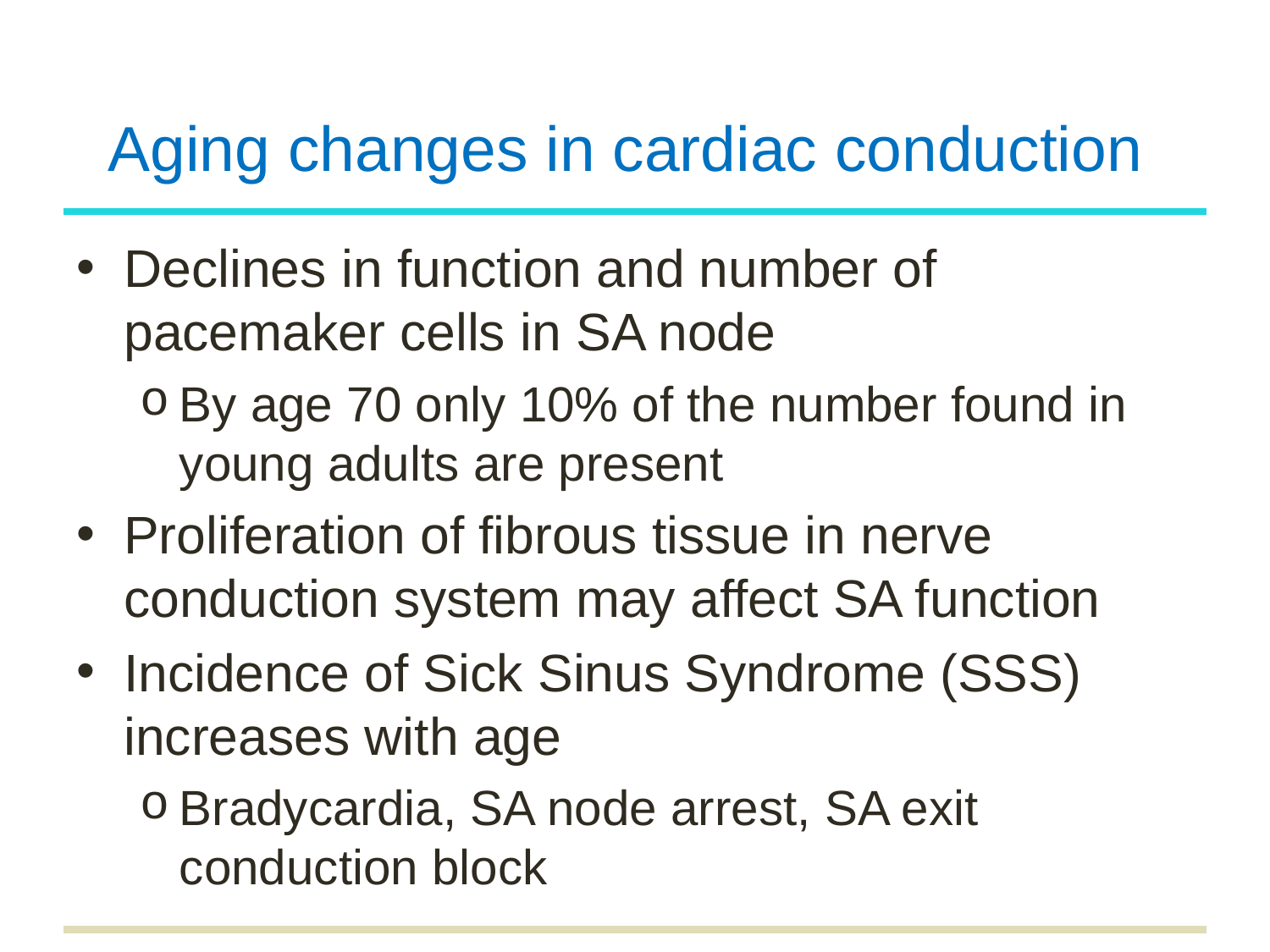

# Aging changes in cardiac conduction
Declines in function and number of pacemaker cells in SA node
By age 70 only 10% of the number found in young adults are present
Proliferation of fibrous tissue in nerve conduction system may affect SA function
Incidence of Sick Sinus Syndrome (SSS) increases with age
Bradycardia, SA node arrest, SA exit conduction block